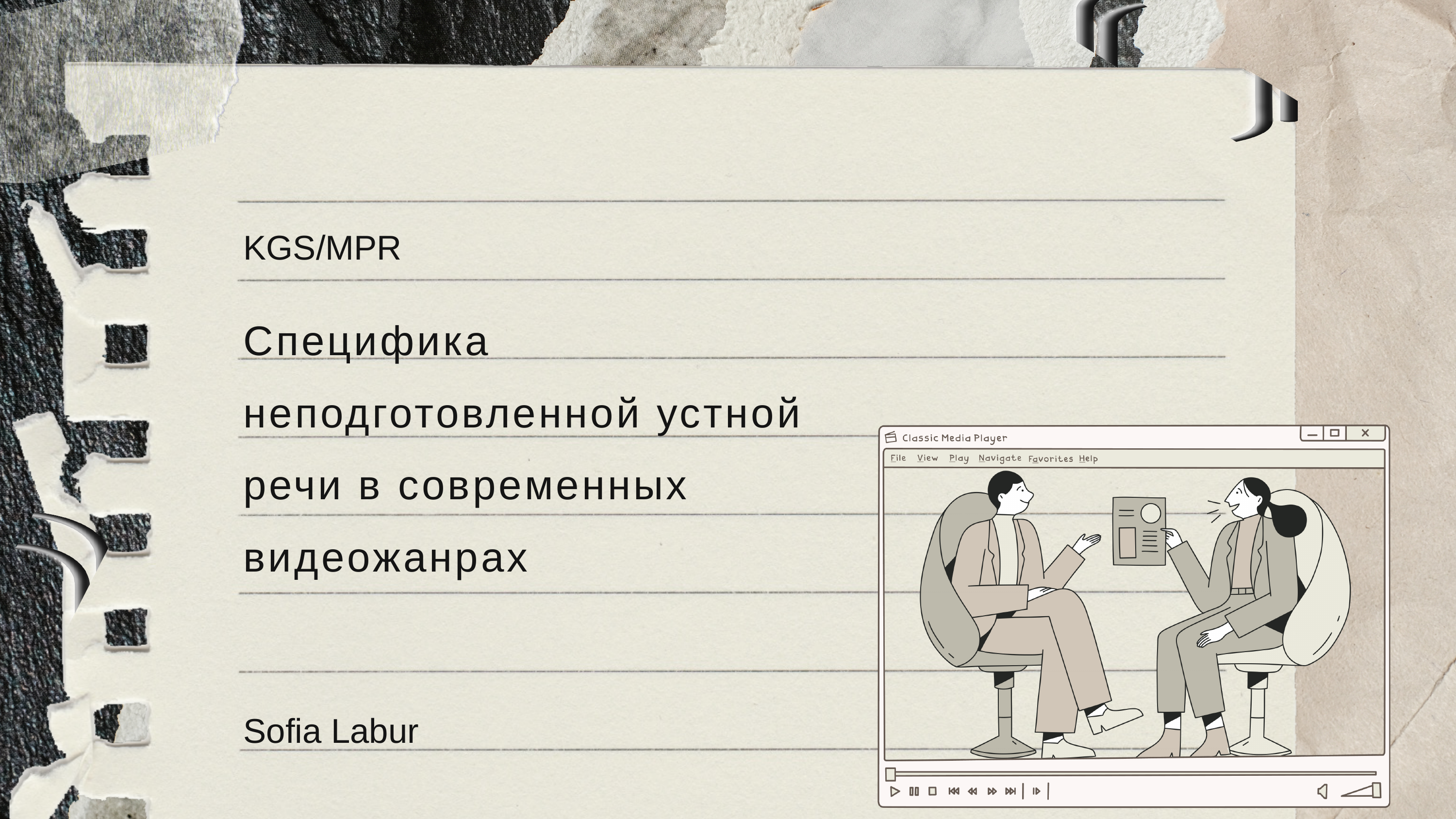

KGS/MPR

Специфика неподготовленной устной речи в современных видеожанрах

Sofia Labur